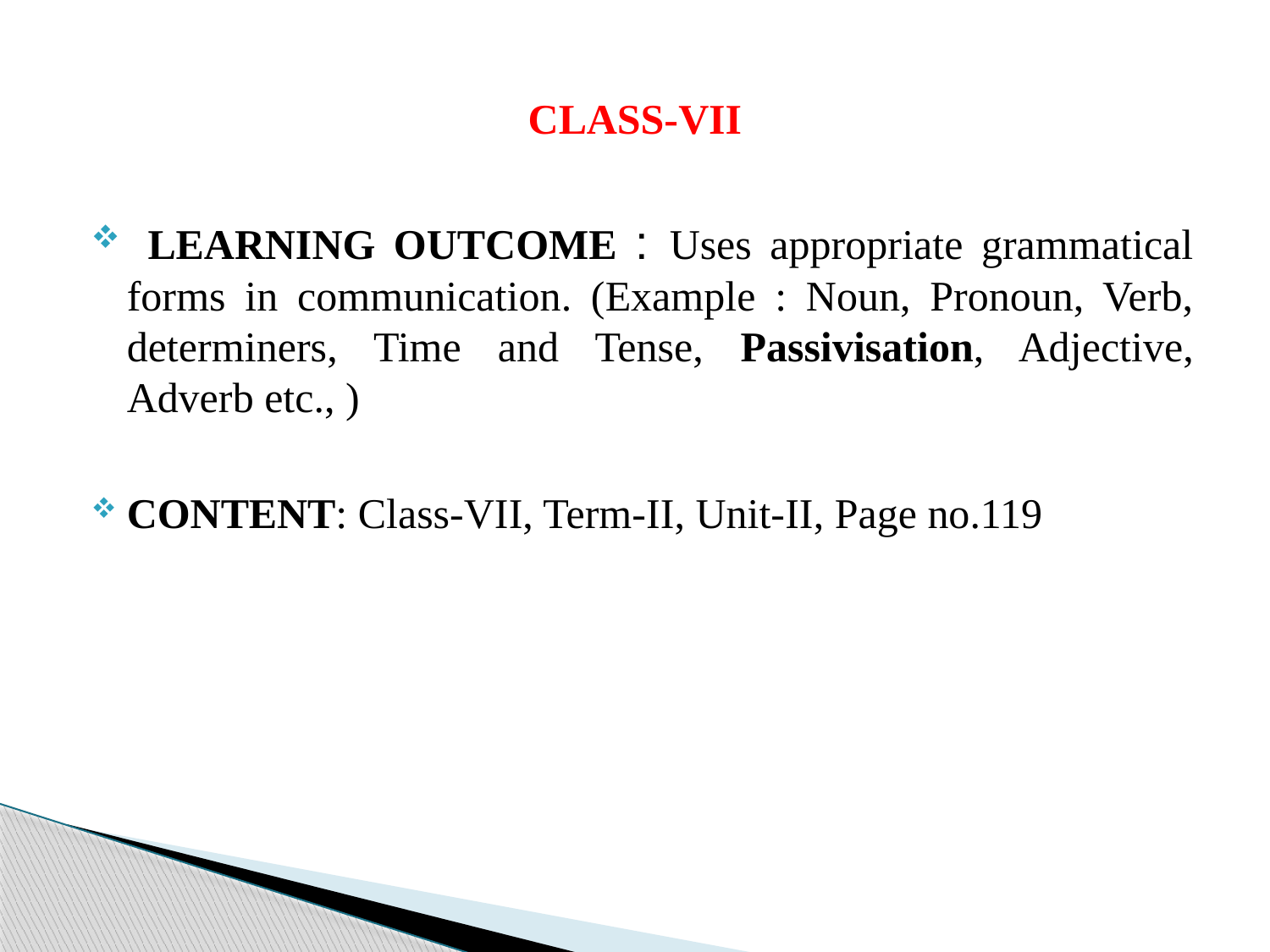

# CLASS-VII
 LEARNING OUTCOME : Uses appropriate grammatical forms in communication. (Example : Noun, Pronoun, Verb, determiners, Time and Tense, Passivisation, Adjective, Adverb etc., )

CONTENT: Class-VII, Term-II, Unit-II, Page no.119